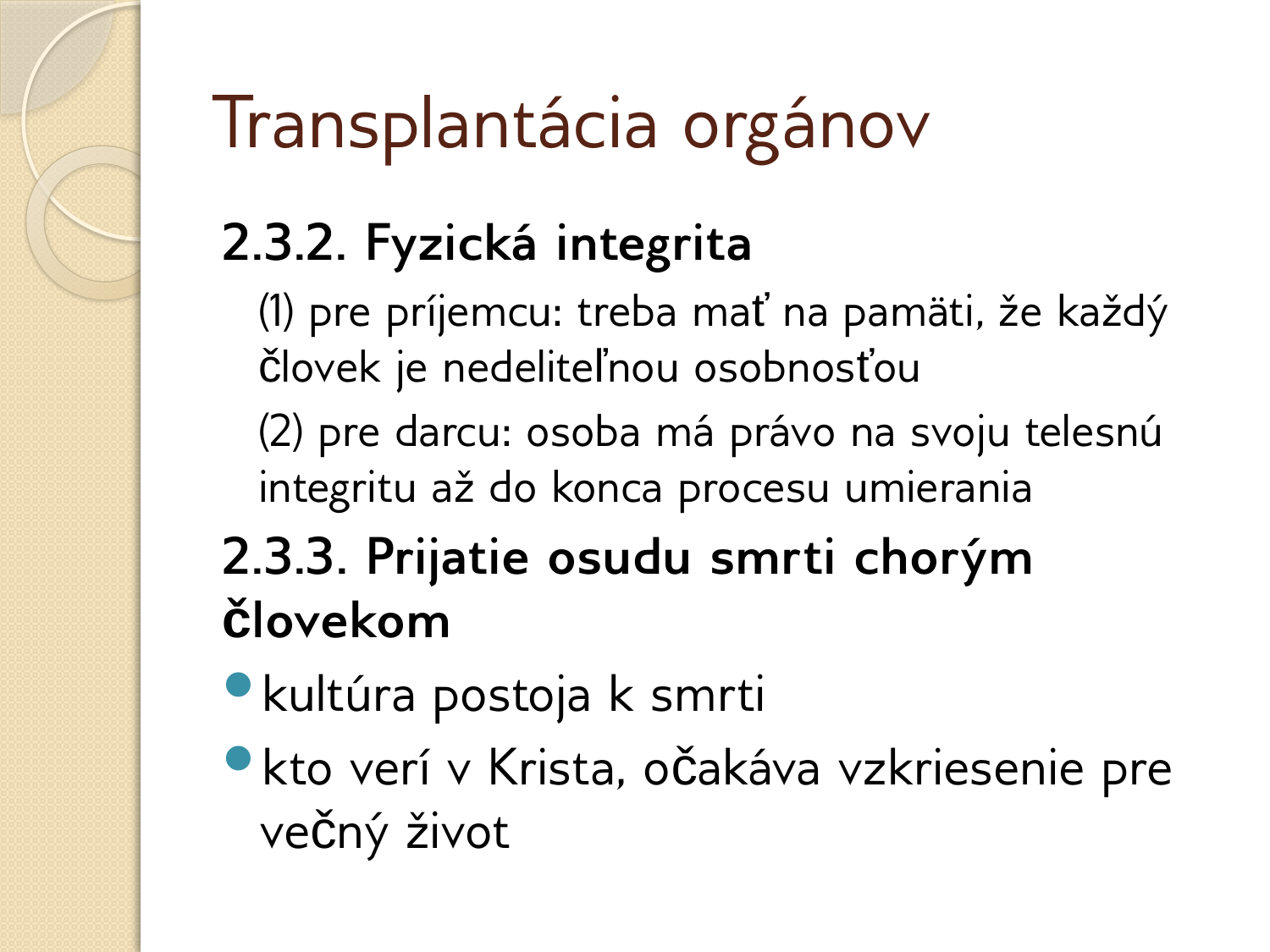

# Transplantácia orgánov
2.3.2. Fyzická integrita
(1) pre príjemcu: treba mať na pamäti, že každý človek je nedeliteľnou osobnosťou
(2) pre darcu: osoba má právo na svoju telesnú integritu až do konca procesu umierania
2.3.3. Prijatie osudu smrti chorým človekom
kultúra postoja k smrti
kto verí v Krista, očakáva vzkriesenie pre večný život